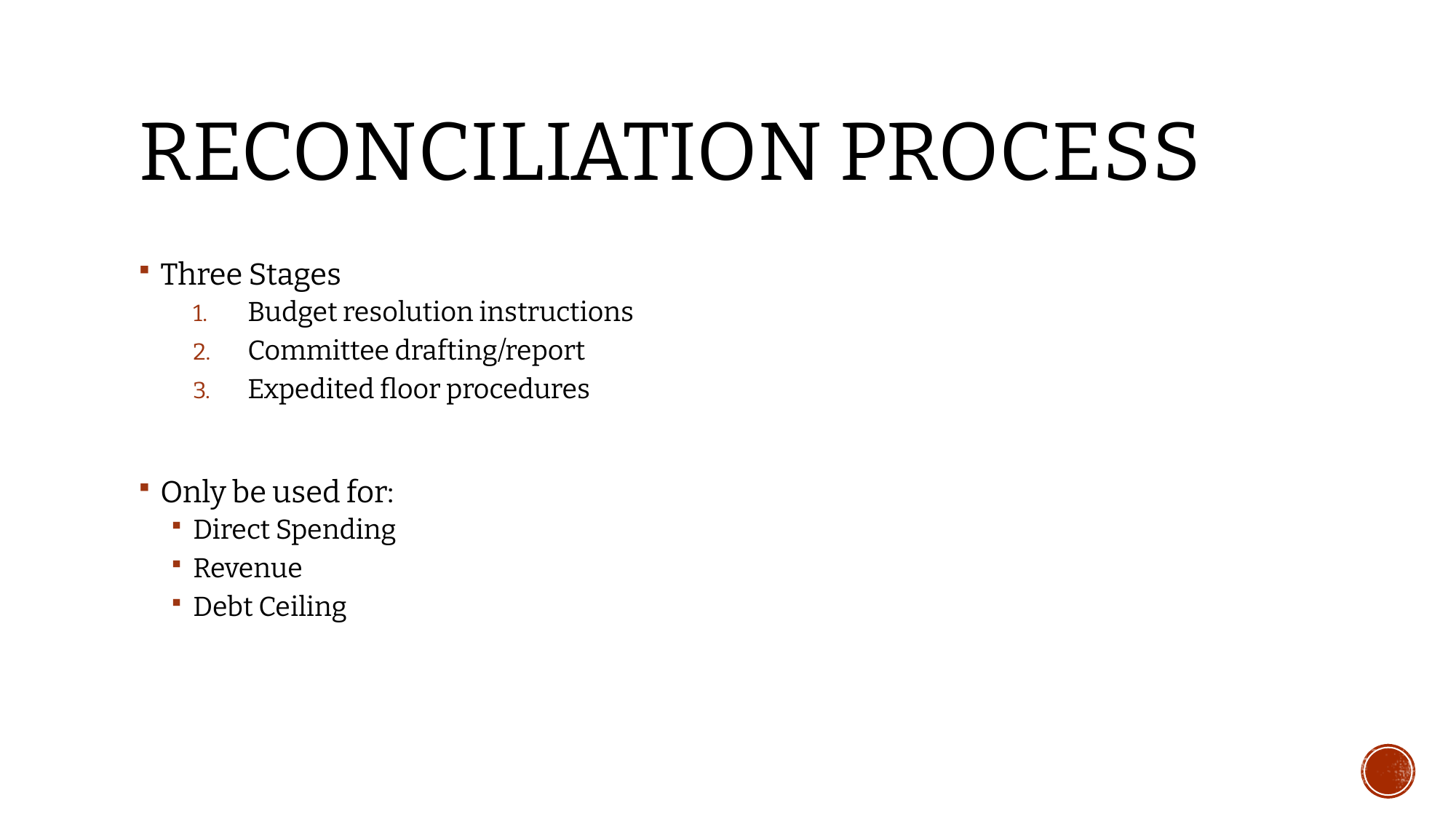

# Reconciliation Process
Three Stages
Budget resolution instructions
Committee drafting/report
Expedited floor procedures

Only be used for:
Direct Spending
Revenue
Debt Ceiling